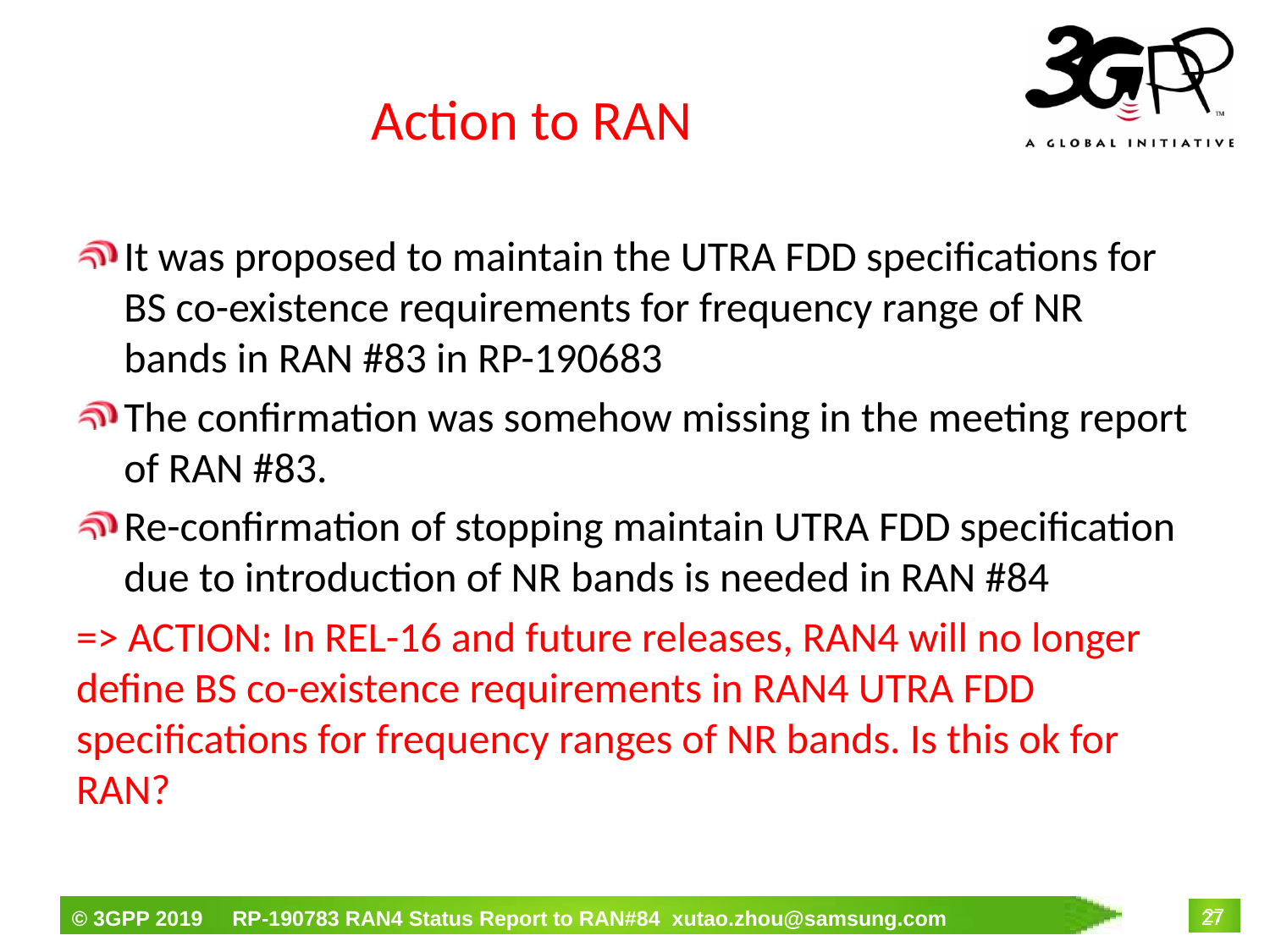

# Action to RAN
It was proposed to maintain the UTRA FDD specifications for BS co-existence requirements for frequency range of NR bands in RAN #83 in RP-190683
The confirmation was somehow missing in the meeting report of RAN #83.
Re-confirmation of stopping maintain UTRA FDD specification due to introduction of NR bands is needed in RAN #84
=> ACTION: In REL-16 and future releases, RAN4 will no longer define BS co-existence requirements in RAN4 UTRA FDD specifications for frequency ranges of NR bands. Is this ok for RAN?
27